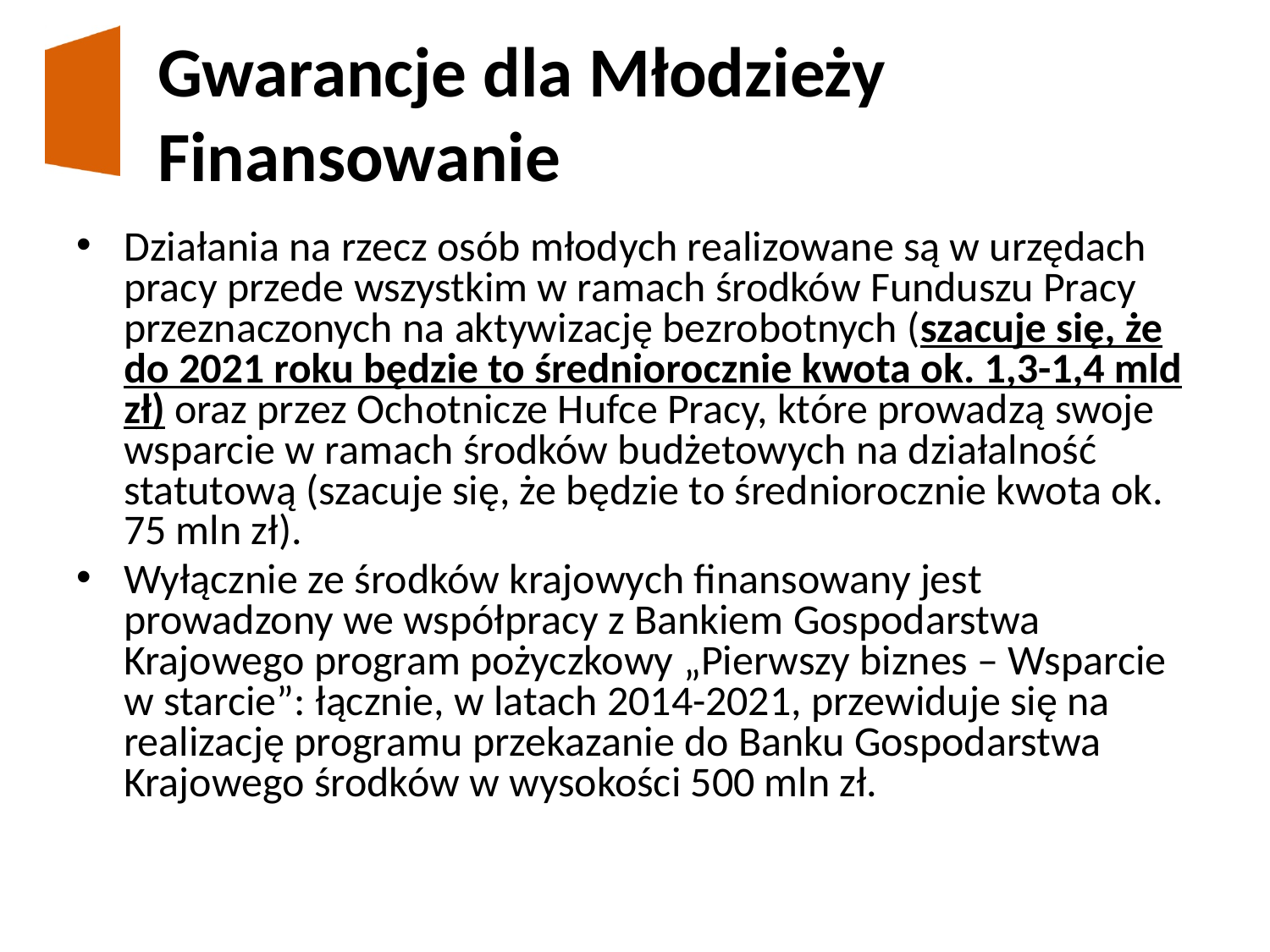

Gwarancje dla Młodzieży Finansowanie
Działania na rzecz osób młodych realizowane są w urzędach pracy przede wszystkim w ramach środków Funduszu Pracy przeznaczonych na aktywizację bezrobotnych (szacuje się, że do 2021 roku będzie to średniorocznie kwota ok. 1,3-1,4 mld zł) oraz przez Ochotnicze Hufce Pracy, które prowadzą swoje wsparcie w ramach środków budżetowych na działalność statutową (szacuje się, że będzie to średniorocznie kwota ok. 75 mln zł).
Wyłącznie ze środków krajowych finansowany jest prowadzony we współpracy z Bankiem Gospodarstwa Krajowego program pożyczkowy „Pierwszy biznes – Wsparcie
w starcie”: łącznie, w latach 2014-2021, przewiduje się na realizację programu przekazanie do Banku Gospodarstwa Krajowego środków w wysokości 500 mln zł.